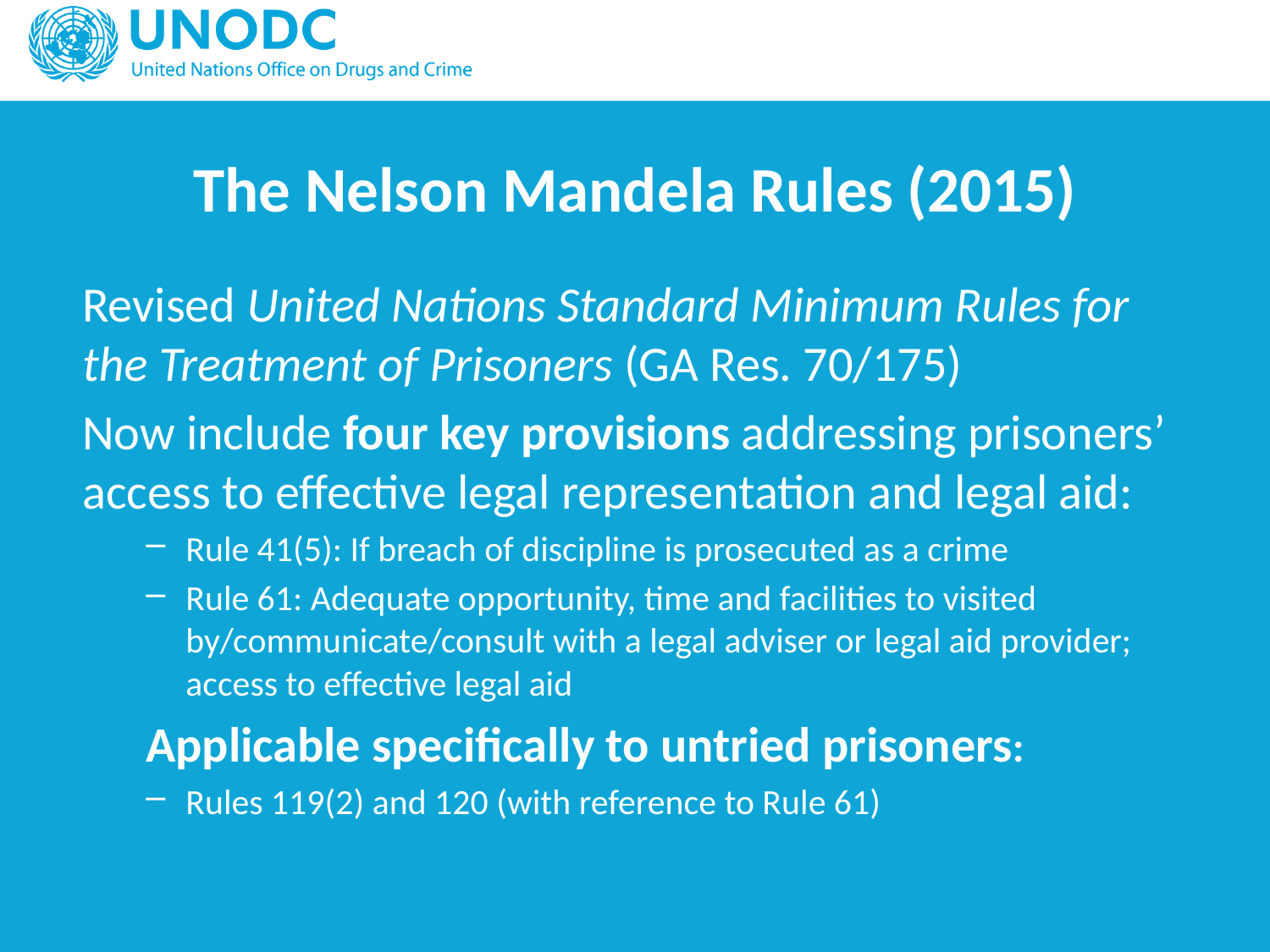

# The Nelson Mandela Rules (2015)
Revised United Nations Standard Minimum Rules for the Treatment of Prisoners (GA Res. 70/175)
Now include four key provisions addressing prisoners’ access to effective legal representation and legal aid:
Rule 41(5): If breach of discipline is prosecuted as a crime
Rule 61: Adequate opportunity, time and facilities to visited by/communicate/consult with a legal adviser or legal aid provider; access to effective legal aid
Applicable specifically to untried prisoners:
Rules 119(2) and 120 (with reference to Rule 61)